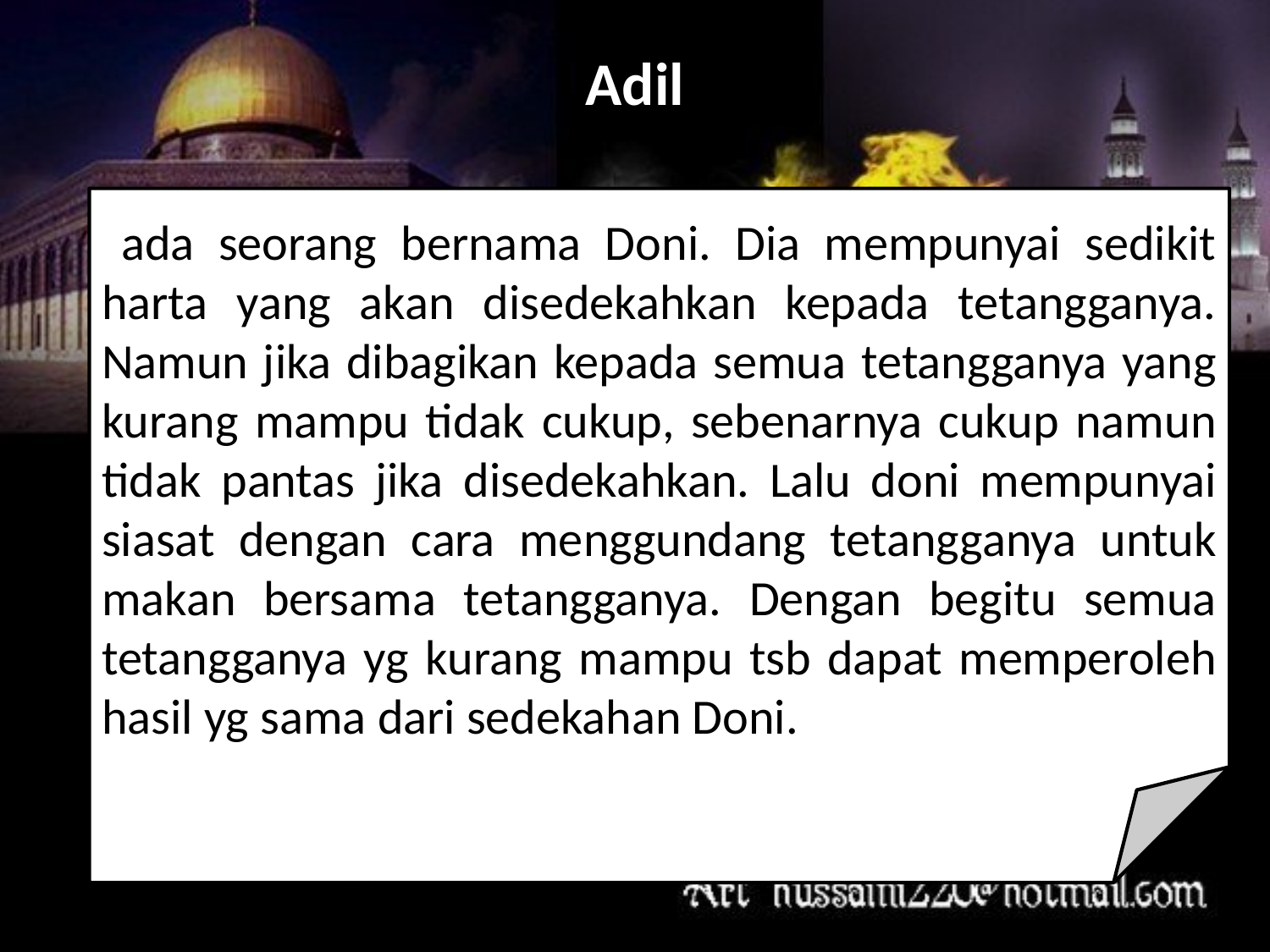

# Adil
 ada seorang bernama Doni. Dia mempunyai sedikit harta yang akan disedekahkan kepada tetangganya. Namun jika dibagikan kepada semua tetangganya yang kurang mampu tidak cukup, sebenarnya cukup namun tidak pantas jika disedekahkan. Lalu doni mempunyai siasat dengan cara menggundang tetangganya untuk makan bersama tetangganya. Dengan begitu semua tetangganya yg kurang mampu tsb dapat memperoleh hasil yg sama dari sedekahan Doni.